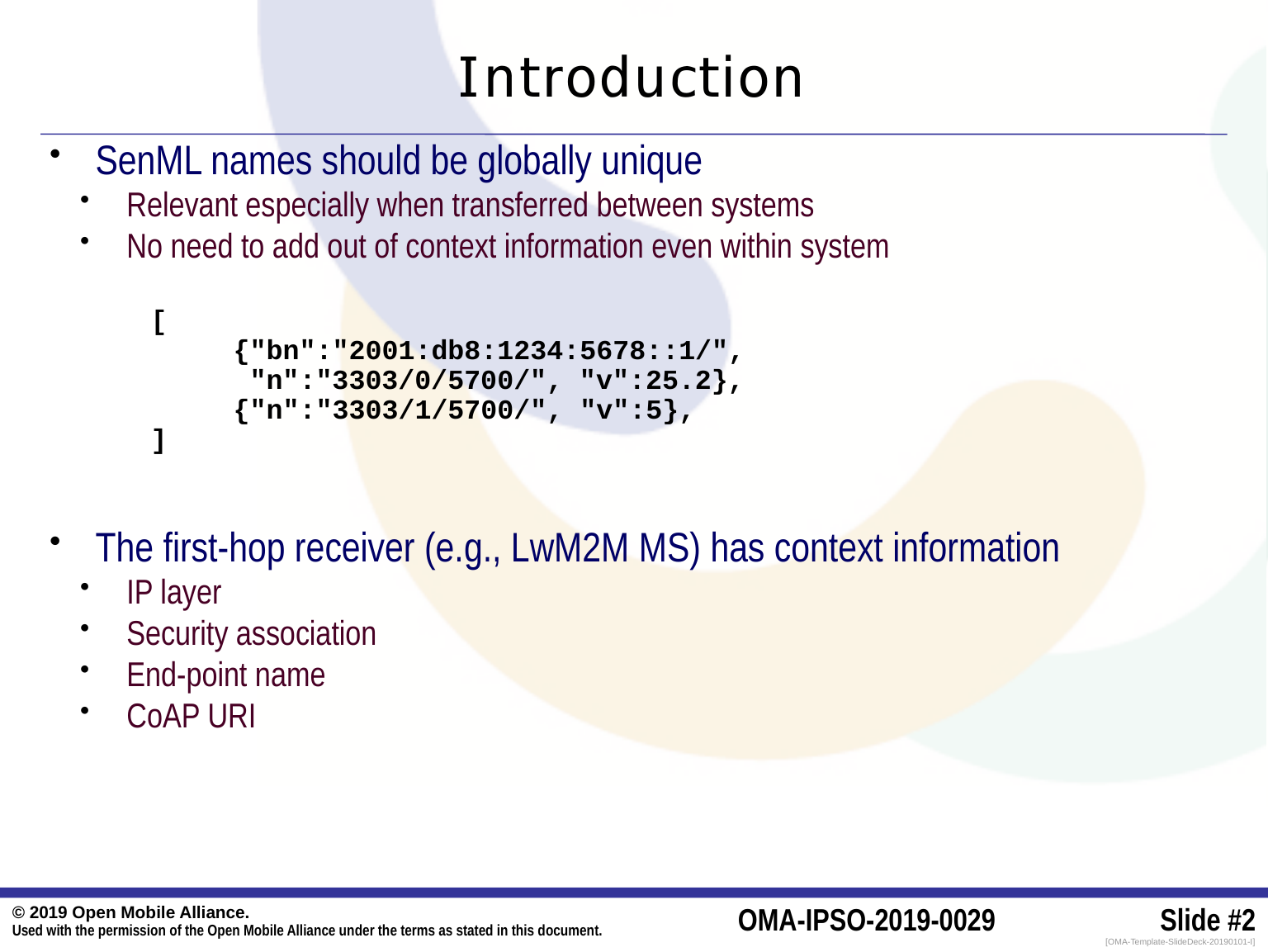

# Introduction
SenML names should be globally unique
Relevant especially when transferred between systems
No need to add out of context information even within system

The first-hop receiver (e.g., LwM2M MS) has context information
IP layer
Security association
End-point name
CoAP URI

[
     {"bn":"2001:db8:1234:5678::1/",
      "n":"3303/0/5700/", "v":25.2},
     {"n":"3303/1/5700/", "v":5},
]